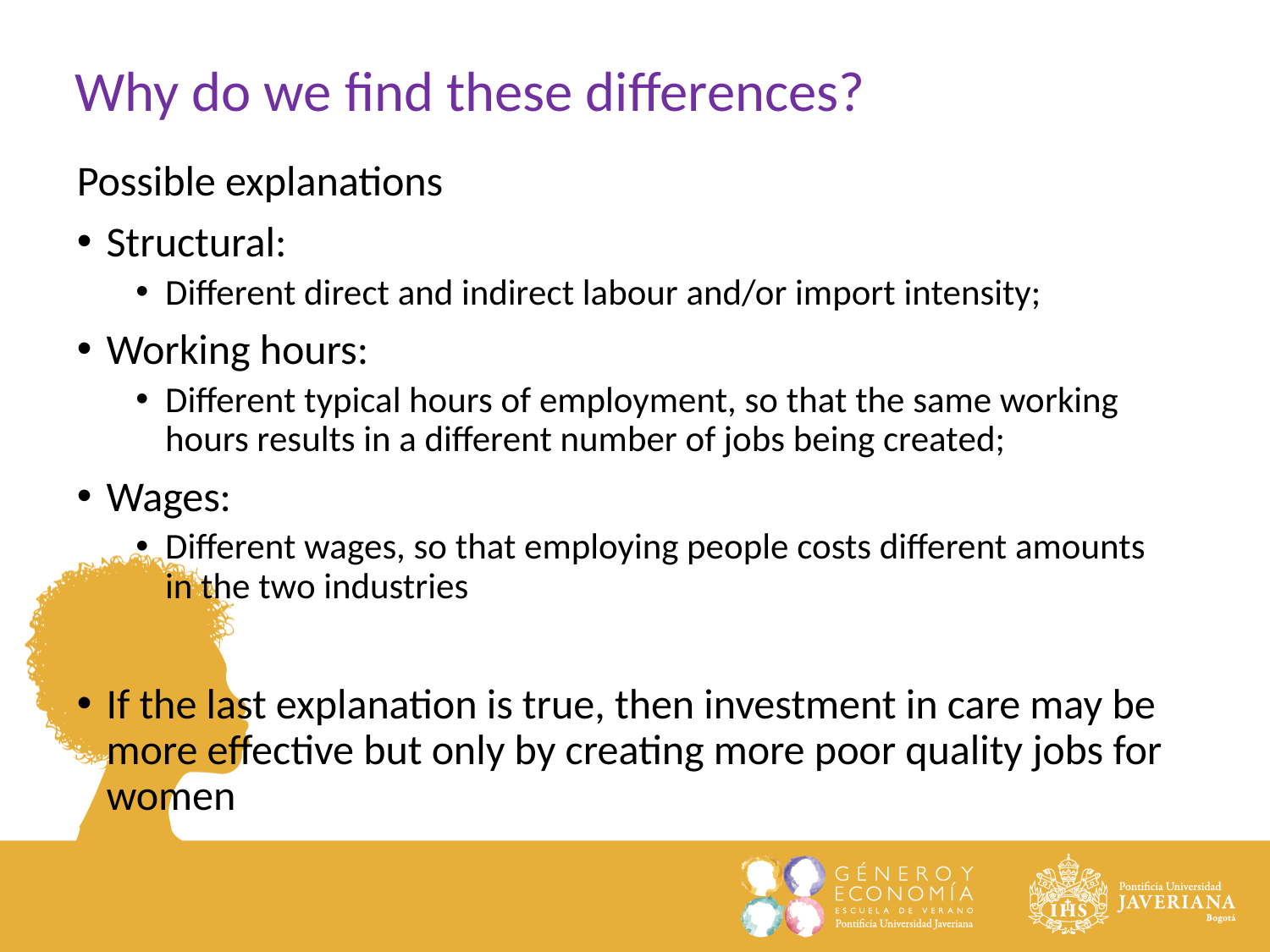

# Why do we find these differences?
Possible explanations
Structural:
Different direct and indirect labour and/or import intensity;
Working hours:
Different typical hours of employment, so that the same working hours results in a different number of jobs being created;
Wages:
Different wages, so that employing people costs different amounts in the two industries

If the last explanation is true, then investment in care may be more effective but only by creating more poor quality jobs for women